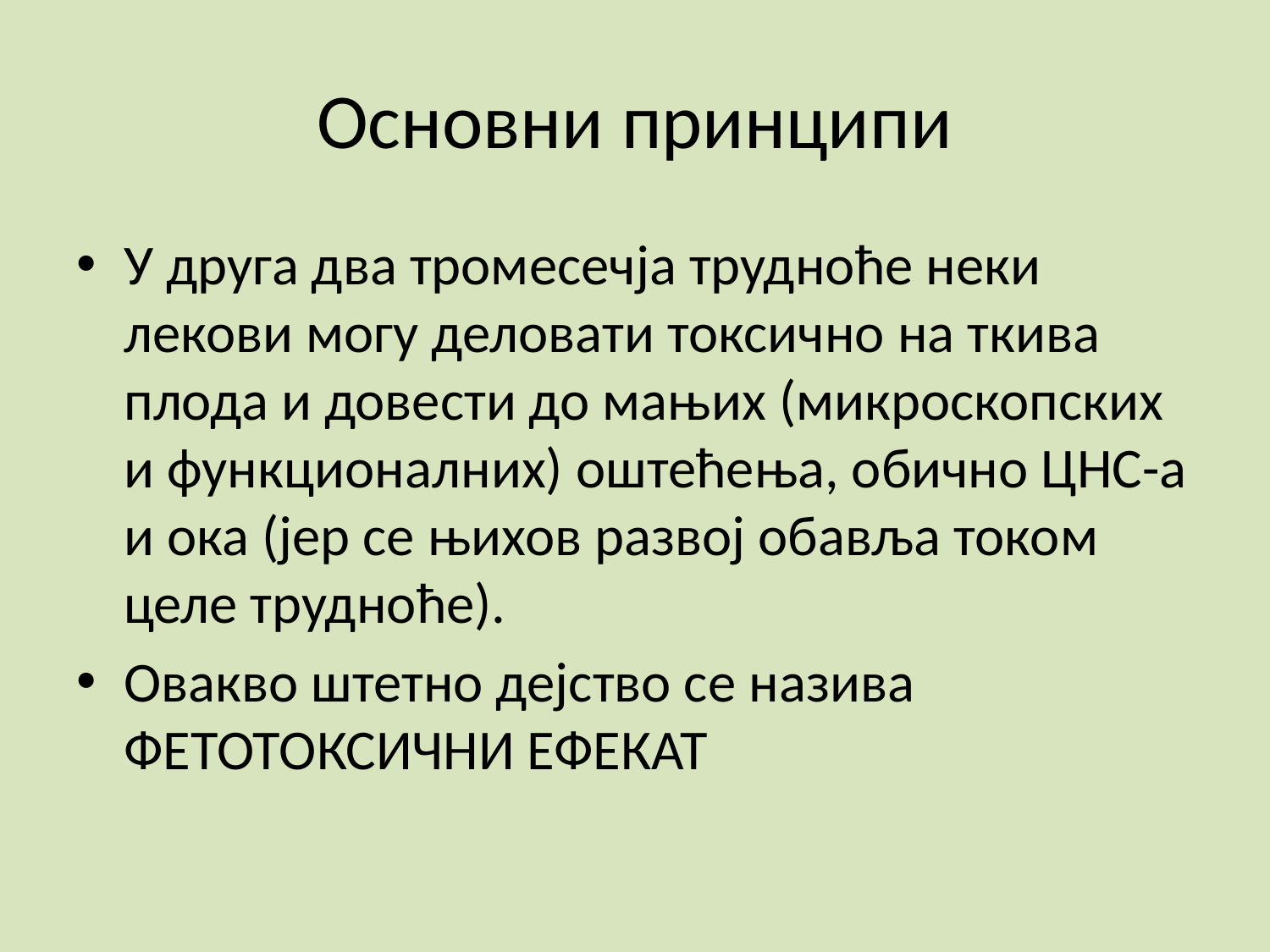

# Основни принципи
У друга два тромесечја трудноће неки лекови могу деловати токсично на ткива плода и довести до мањих (микроскопских и функционалних) оштећења, обично ЦНС-а и ока (јер се њихов развој обавља током целе трудноће).
Овакво штетно дејство се назива ФЕТОТОКСИЧНИ ЕФЕКАТ